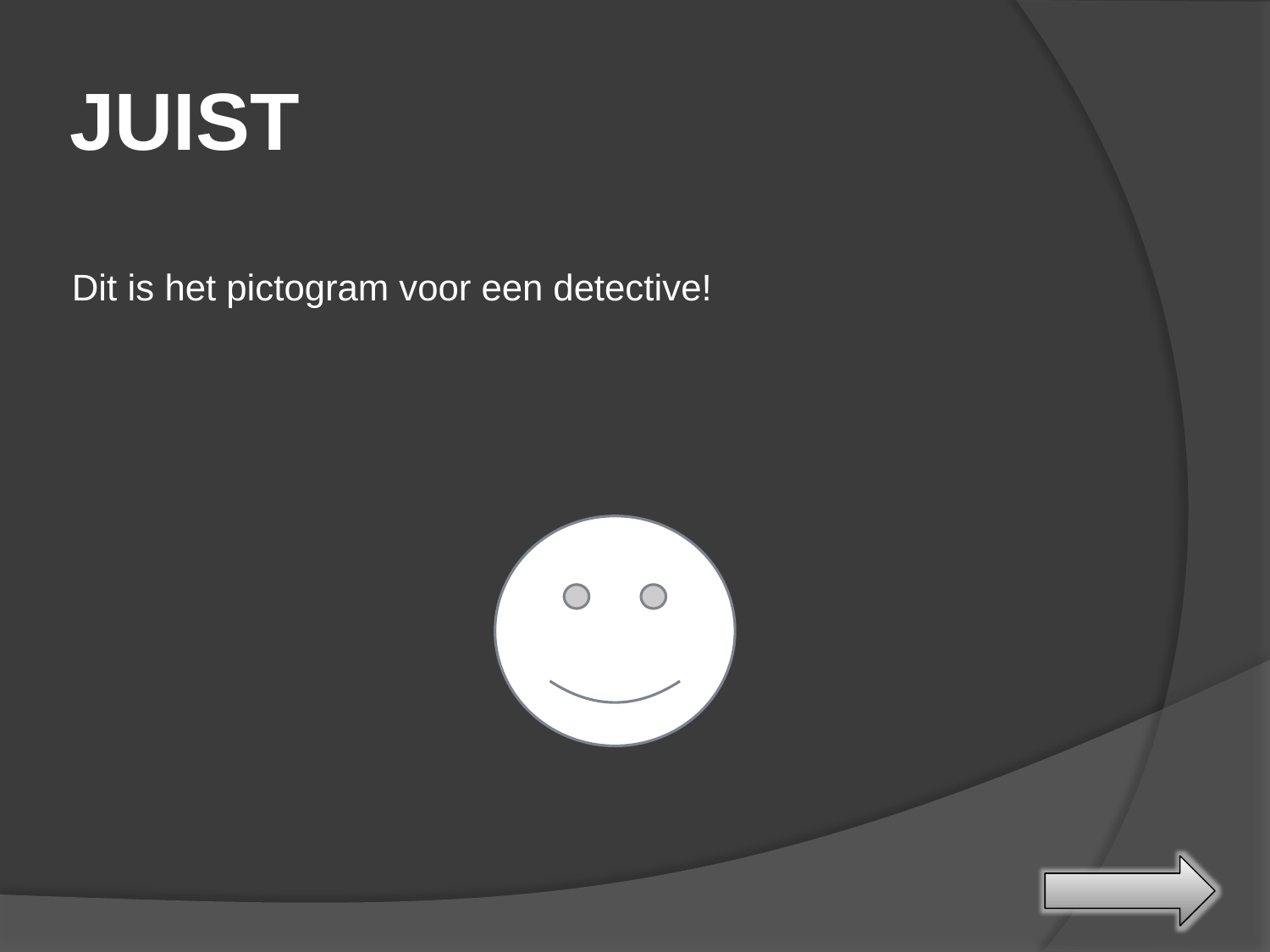

# JUIST

Dit is het pictogram voor een detective!